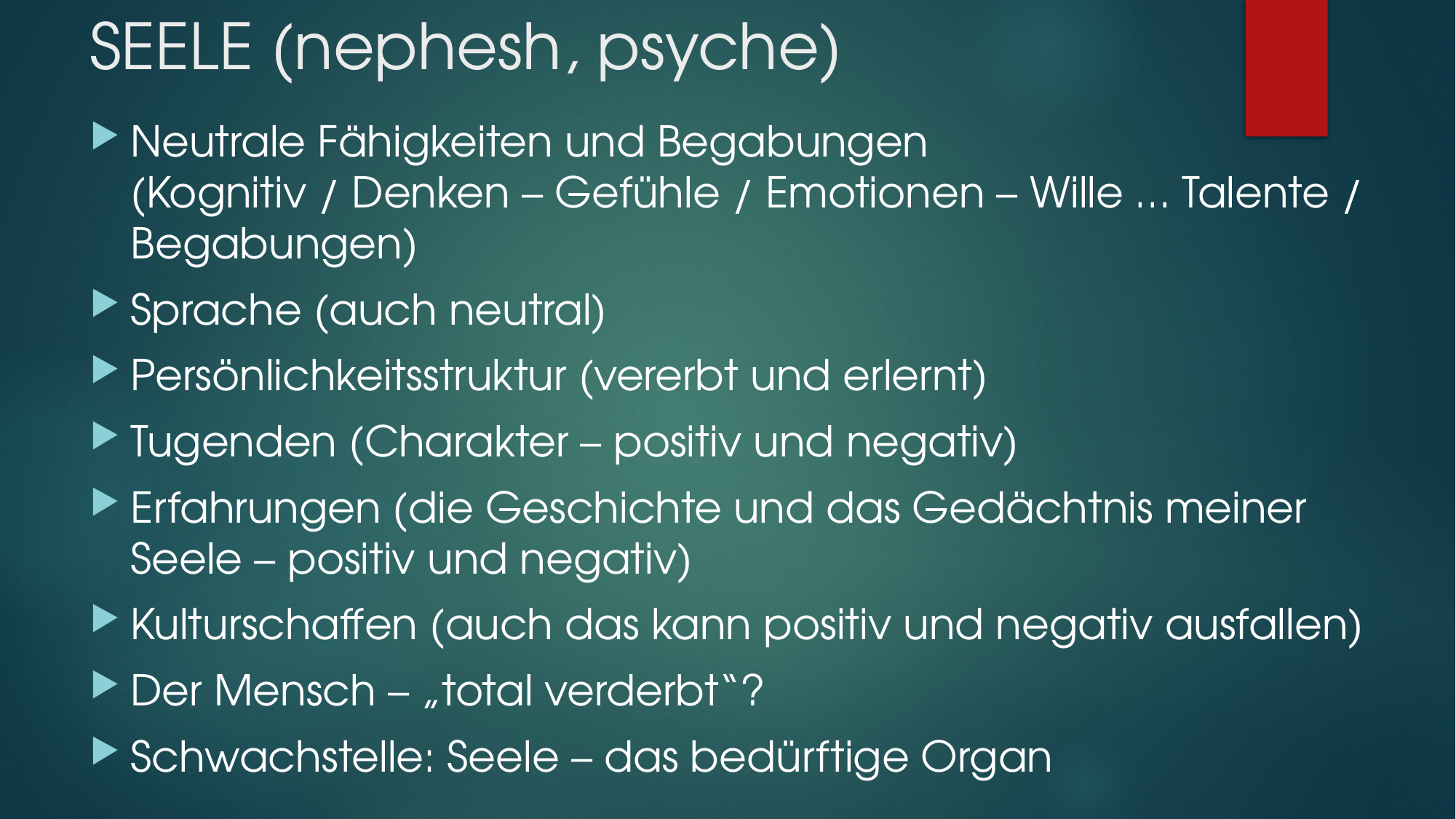

# SEELE (nephesh, psyche)
Neutrale Fähigkeiten und Begabungen
(Kognitiv / Denken – Gefühle / Emotionen – Wille … Talente / Begabungen)
Sprache (auch neutral)
Persönlichkeitsstruktur (vererbt und erlernt)
Tugenden (Charakter – positiv und negativ)
Erfahrungen (die Geschichte und das Gedächtnis meiner Seele – positiv und negativ)
Kulturschaffen (auch das kann positiv und negativ ausfallen)
Der Mensch – „total verderbt“?
Schwachstelle: Seele – das bedürftige Organ